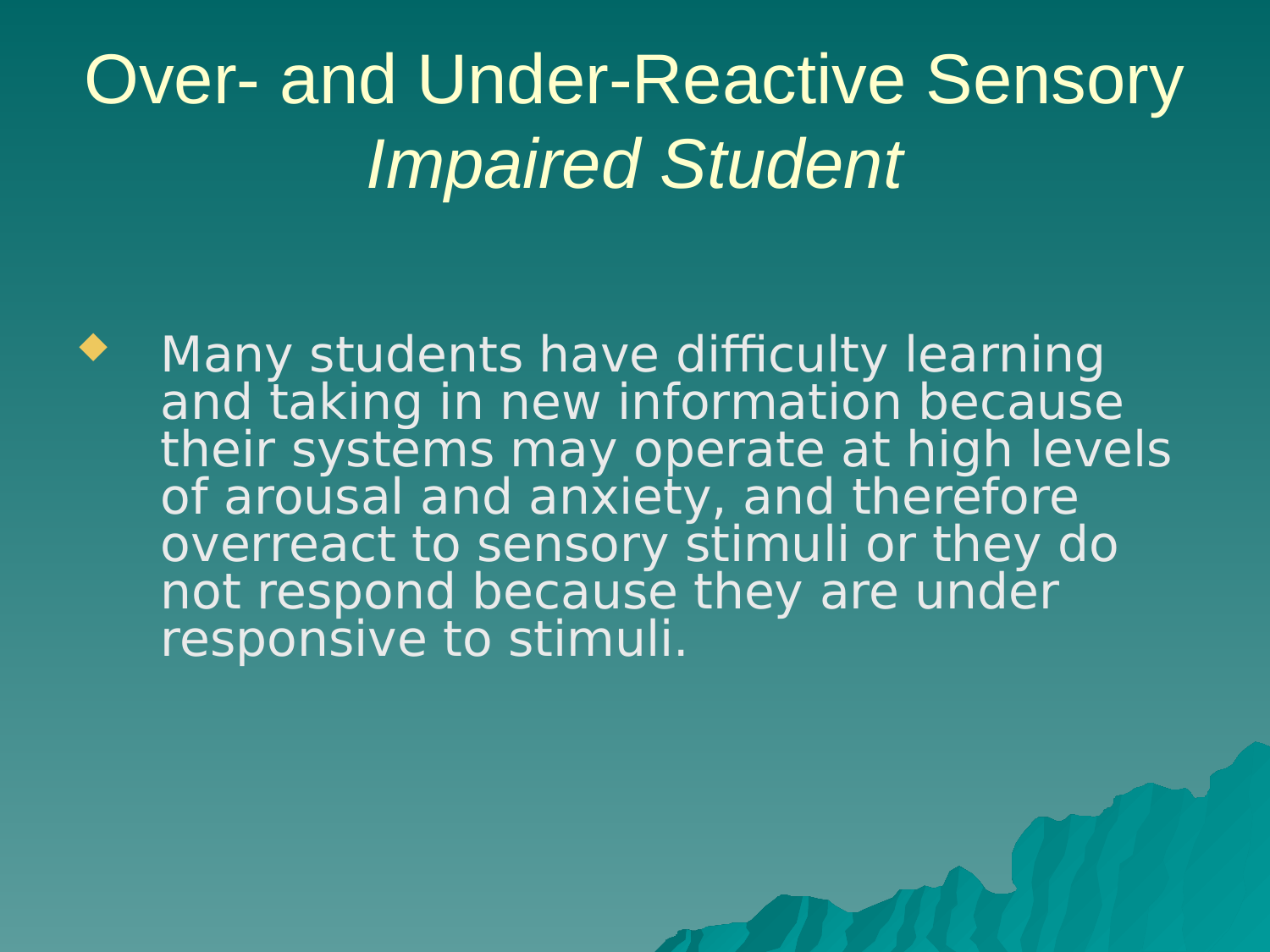

# Over- and Under-Reactive Sensory Impaired Student
Many students have difficulty learning and taking in new information because their systems may operate at high levels of arousal and anxiety, and therefore overreact to sensory stimuli or they do not respond because they are under responsive to stimuli.